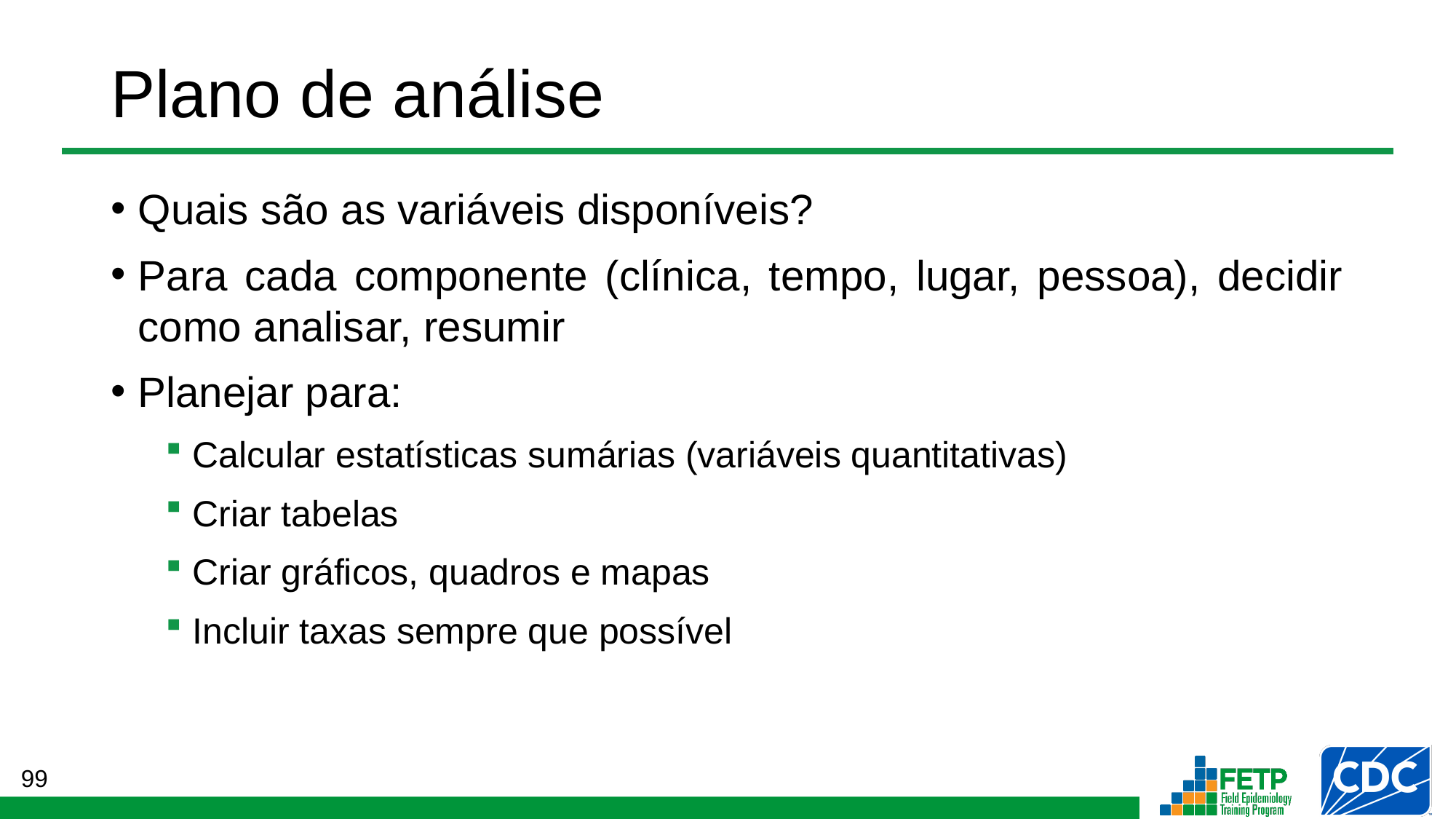

# Plano de análise
Quais são as variáveis disponíveis?
Para cada componente (clínica, tempo, lugar, pessoa), decidir como analisar, resumir
Planejar para:
Calcular estatísticas sumárias (variáveis quantitativas)
Criar tabelas
Criar gráficos, quadros e mapas
Incluir taxas sempre que possível